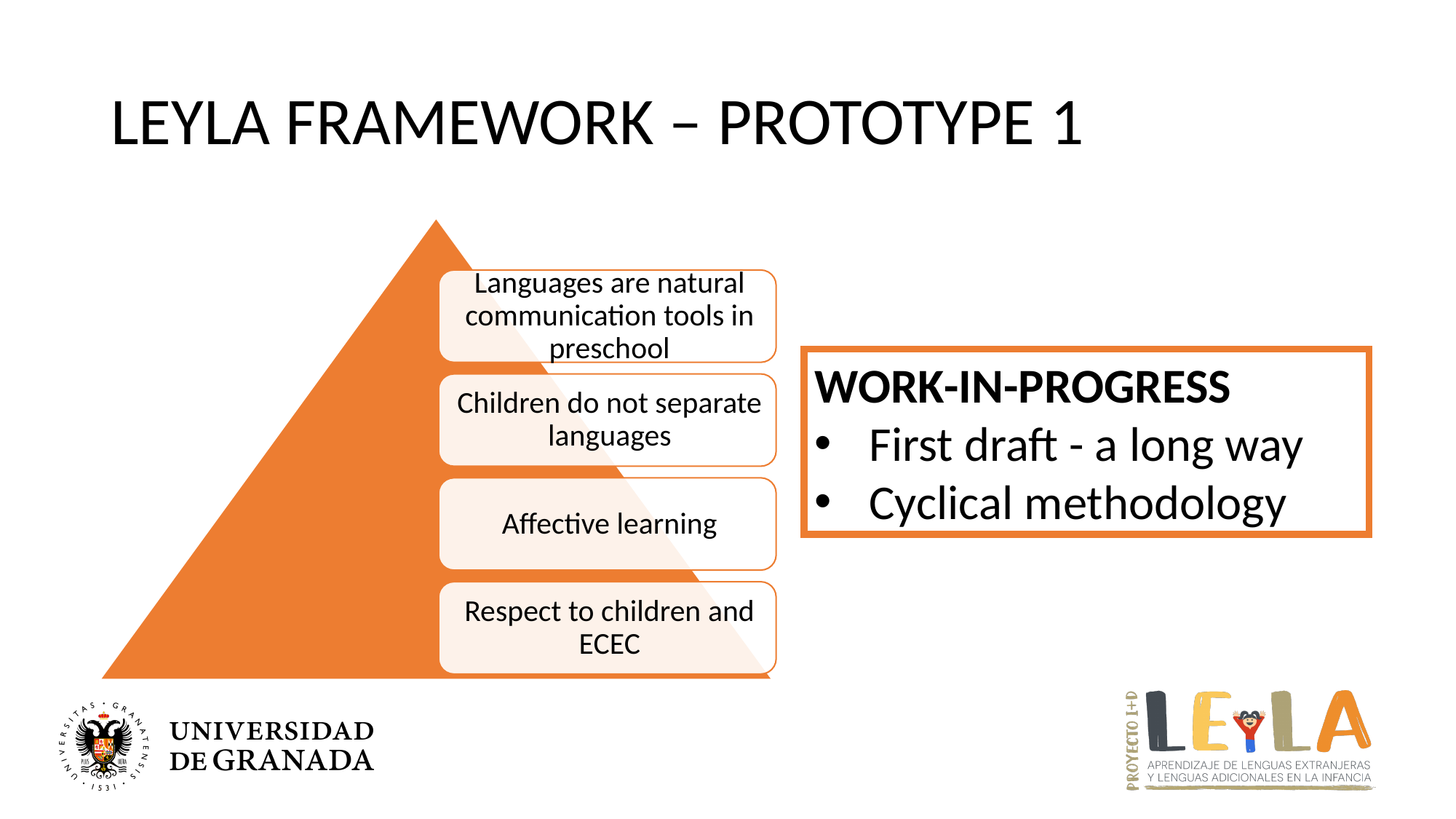

# LEYLA FRAMEWORK – PROTOTYPE 1
Languages are natural communication tools in preschool
Children do not separate languages
Affective learning
Respect to children and ECEC
WORK-IN-PROGRESS
First draft - a long way
Cyclical methodology